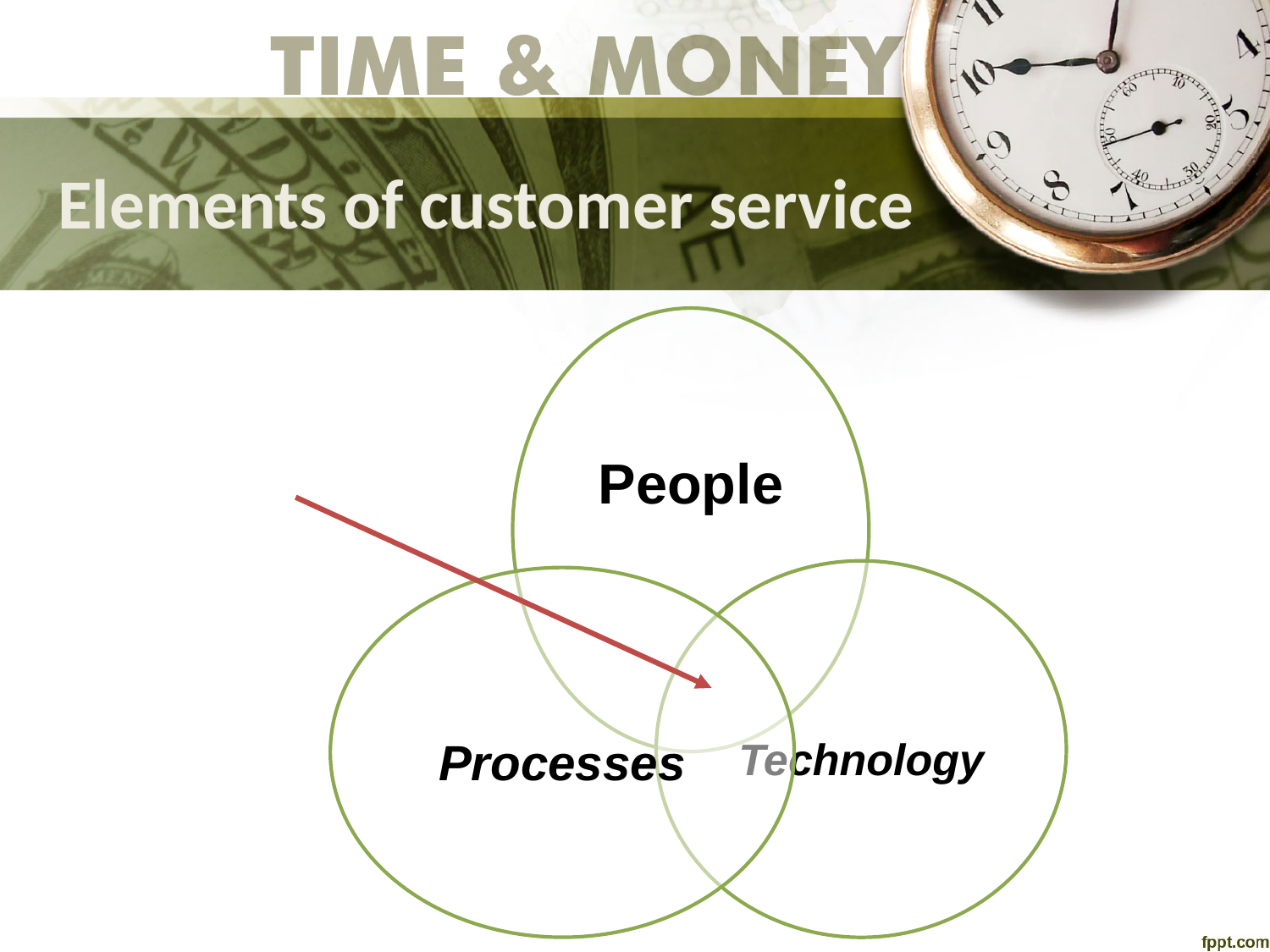

# Elements of customer service
People
Technology
Processes